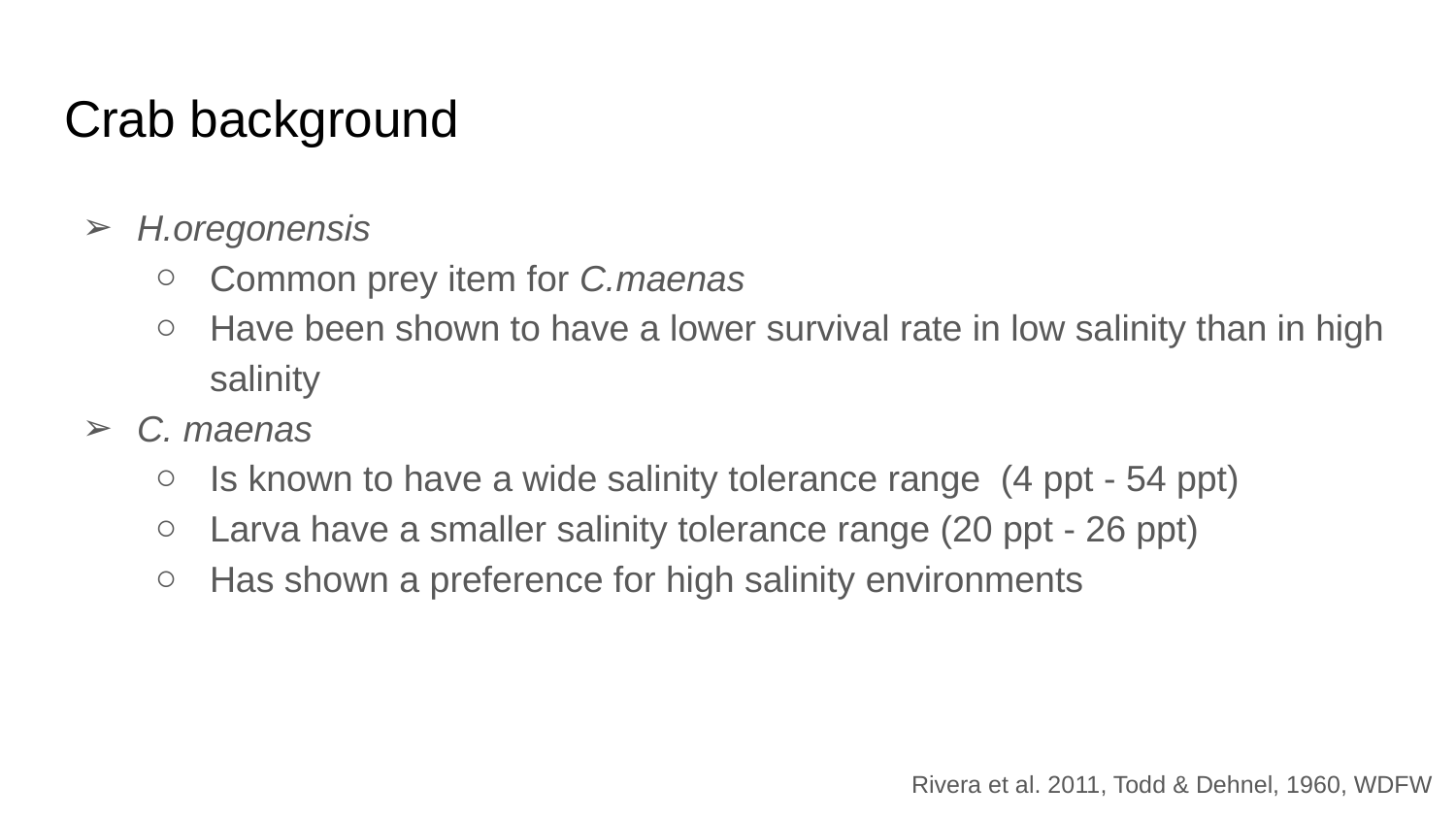

# Crab background
H.oregonensis
Common prey item for C.maenas
Have been shown to have a lower survival rate in low salinity than in high salinity
C. maenas
Is known to have a wide salinity tolerance range  (4 ppt - 54 ppt)
Larva have a smaller salinity tolerance range (20 ppt - 26 ppt)
Has shown a preference for high salinity environments
Rivera et al. 2011, Todd & Dehnel, 1960, WDFW